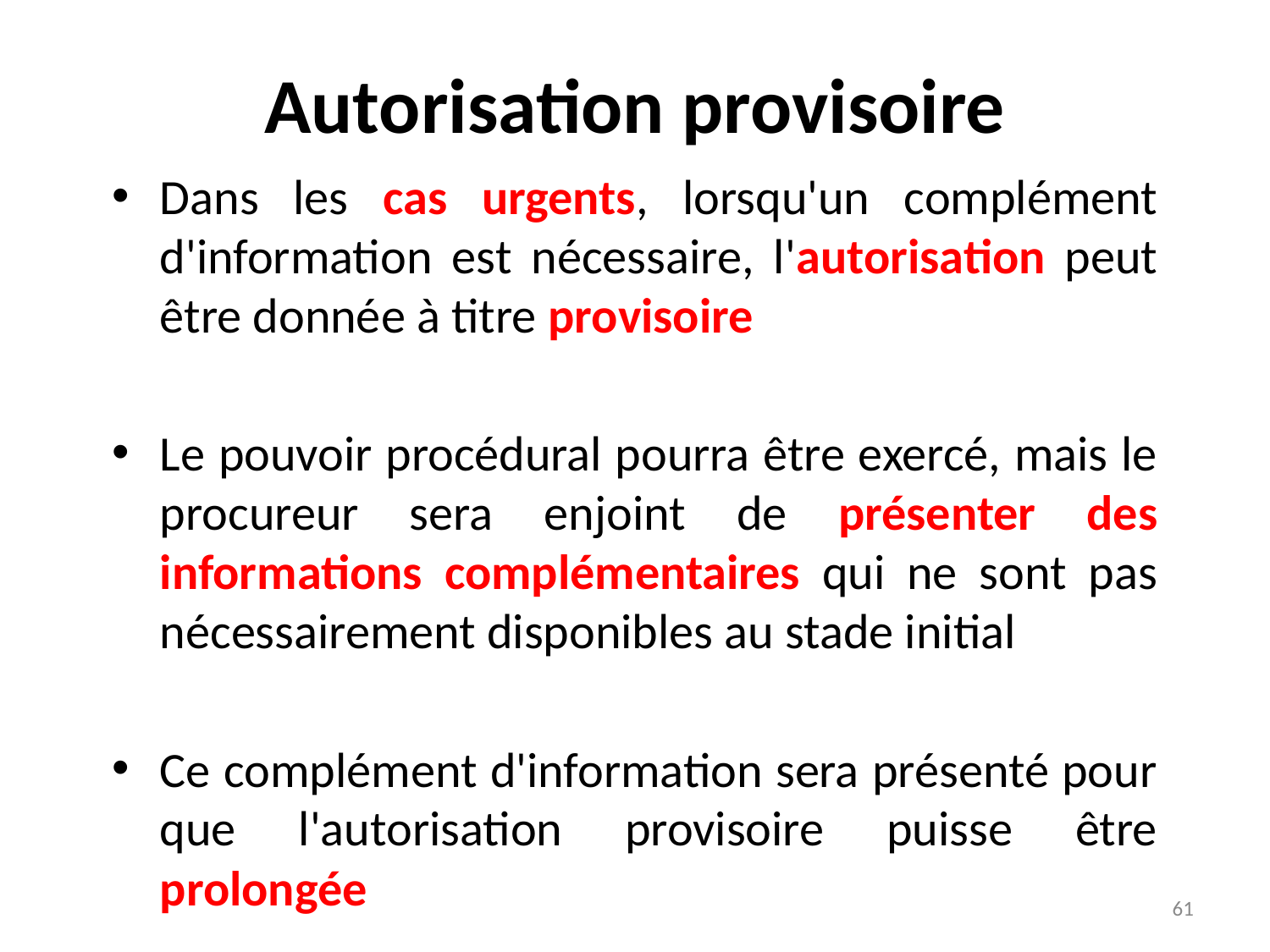

# Autorisation provisoire
Dans les cas urgents, lorsqu'un complément d'information est nécessaire, l'autorisation peut être donnée à titre provisoire

Le pouvoir procédural pourra être exercé, mais le procureur sera enjoint de présenter des informations complémentaires qui ne sont pas nécessairement disponibles au stade initial

Ce complément d'information sera présenté pour que l'autorisation provisoire puisse être prolongée
61